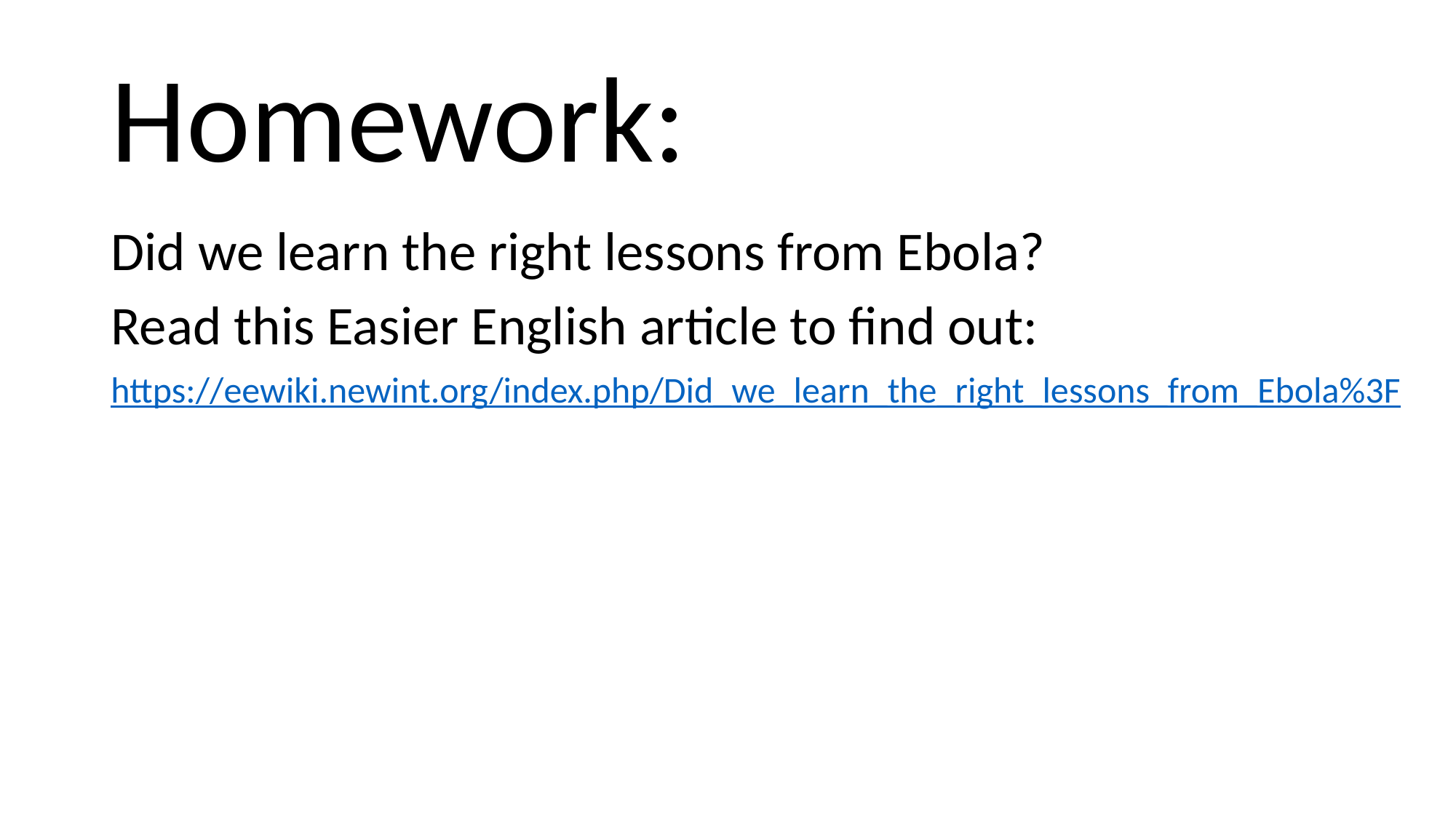

# Homework:
Did we learn the right lessons from Ebola?
Read this Easier English article to find out:
https://eewiki.newint.org/index.php/Did_we_learn_the_right_lessons_from_Ebola%3F